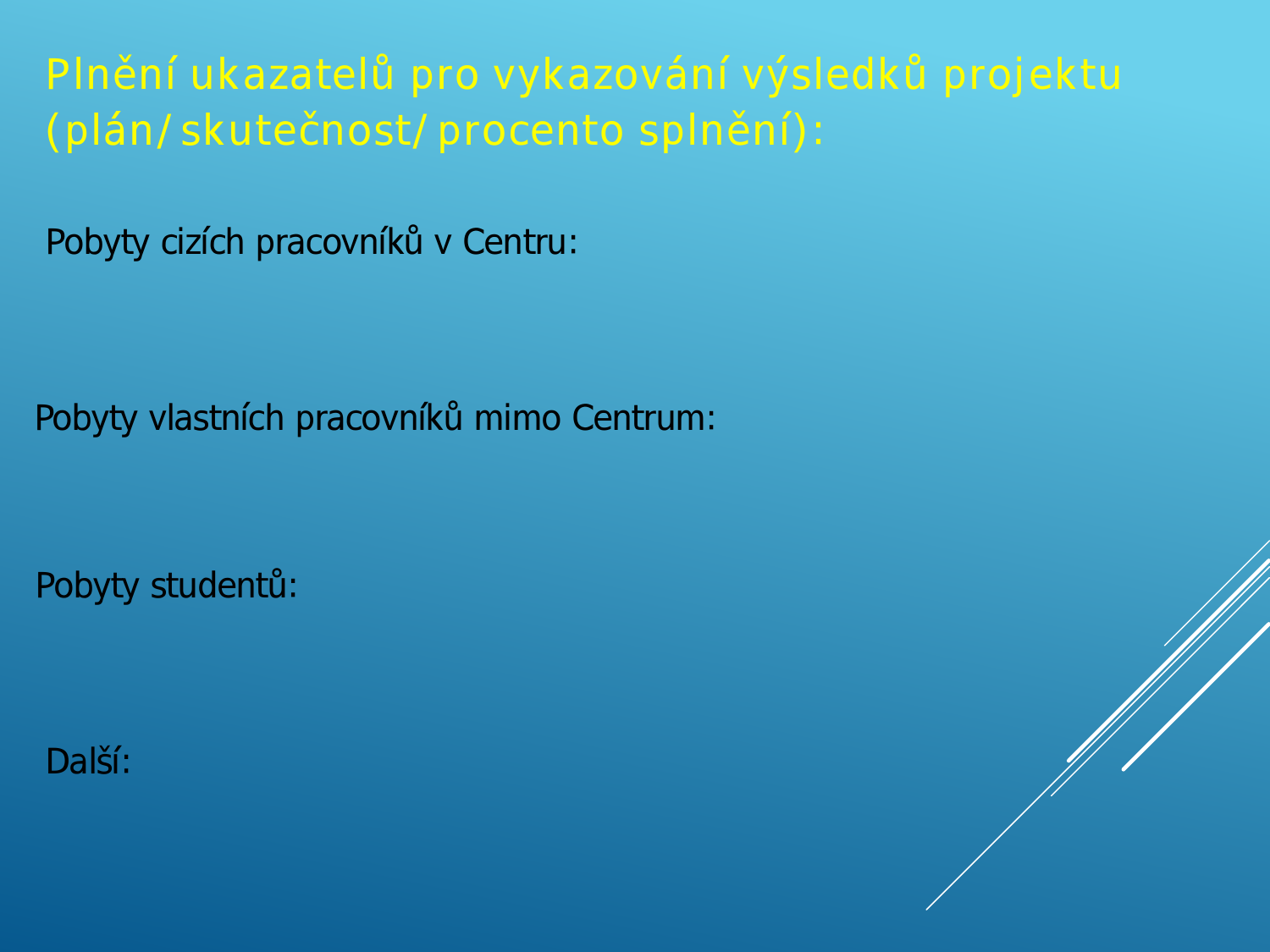

Plnění ukazatelů pro vykazování výsledků projektu (plán/skutečnost/procento splnění):
Pobyty cizích pracovníků v Centru:
Pobyty vlastních pracovníků mimo Centrum:
Pobyty studentů:
Další: